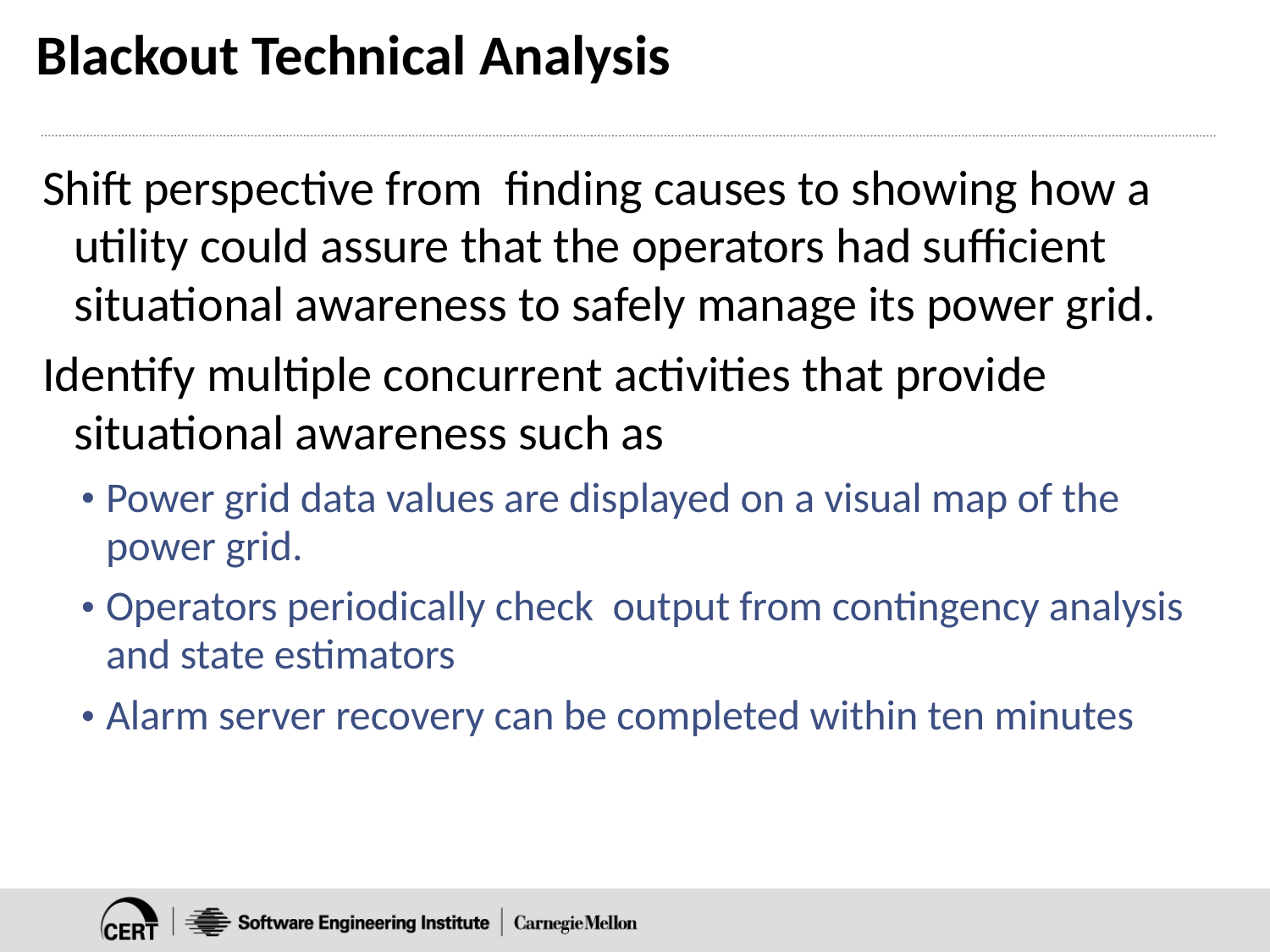

# Blackout Technical Analysis
Shift perspective from  finding causes to showing how a utility could assure that the operators had sufficient situational awareness to safely manage its power grid.
Identify multiple concurrent activities that provide situational awareness such as
Power grid data values are displayed on a visual map of the power grid.
Operators periodically check  output from contingency analysis and state estimators
Alarm server recovery can be completed within ten minutes